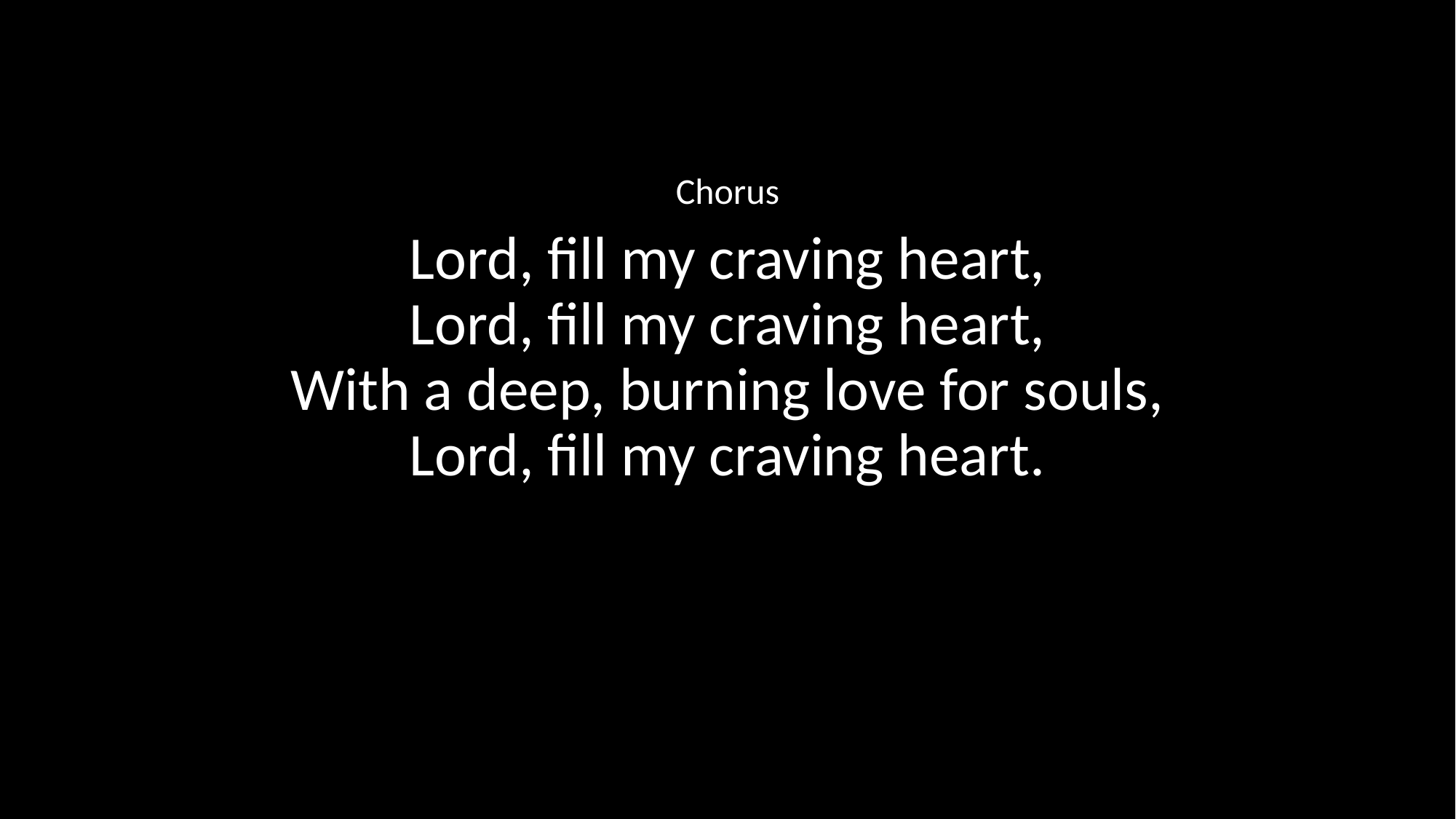

Chorus
Lord, fill my craving heart,
Lord, fill my craving heart,
With a deep, burning love for souls,
Lord, fill my craving heart.